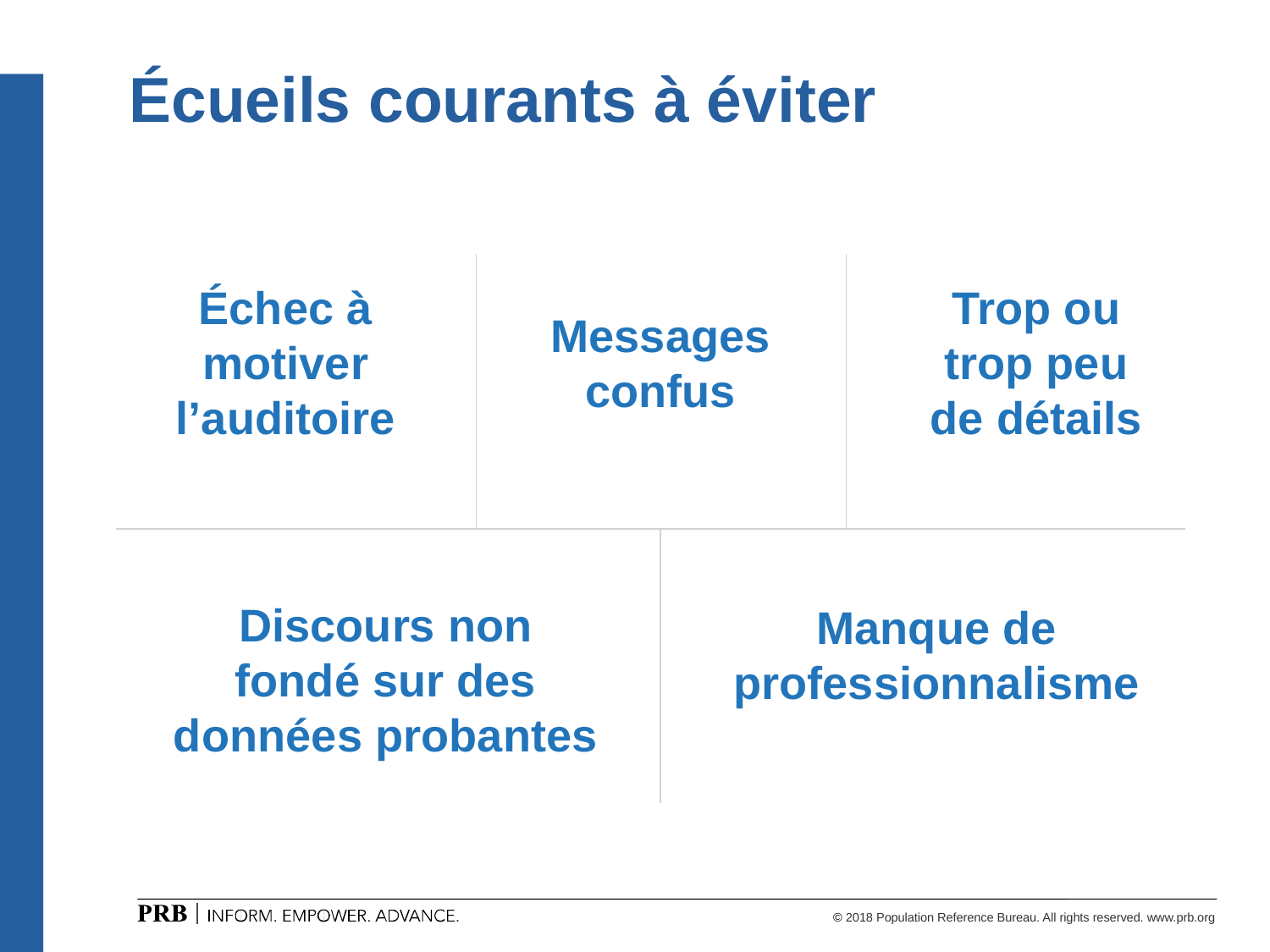

# Écueils courants à éviter
Échec à motiver l’auditoire
Trop ou trop peu de détails
Messages confus
Discours non fondé sur des données probantes
Manque de professionnalisme